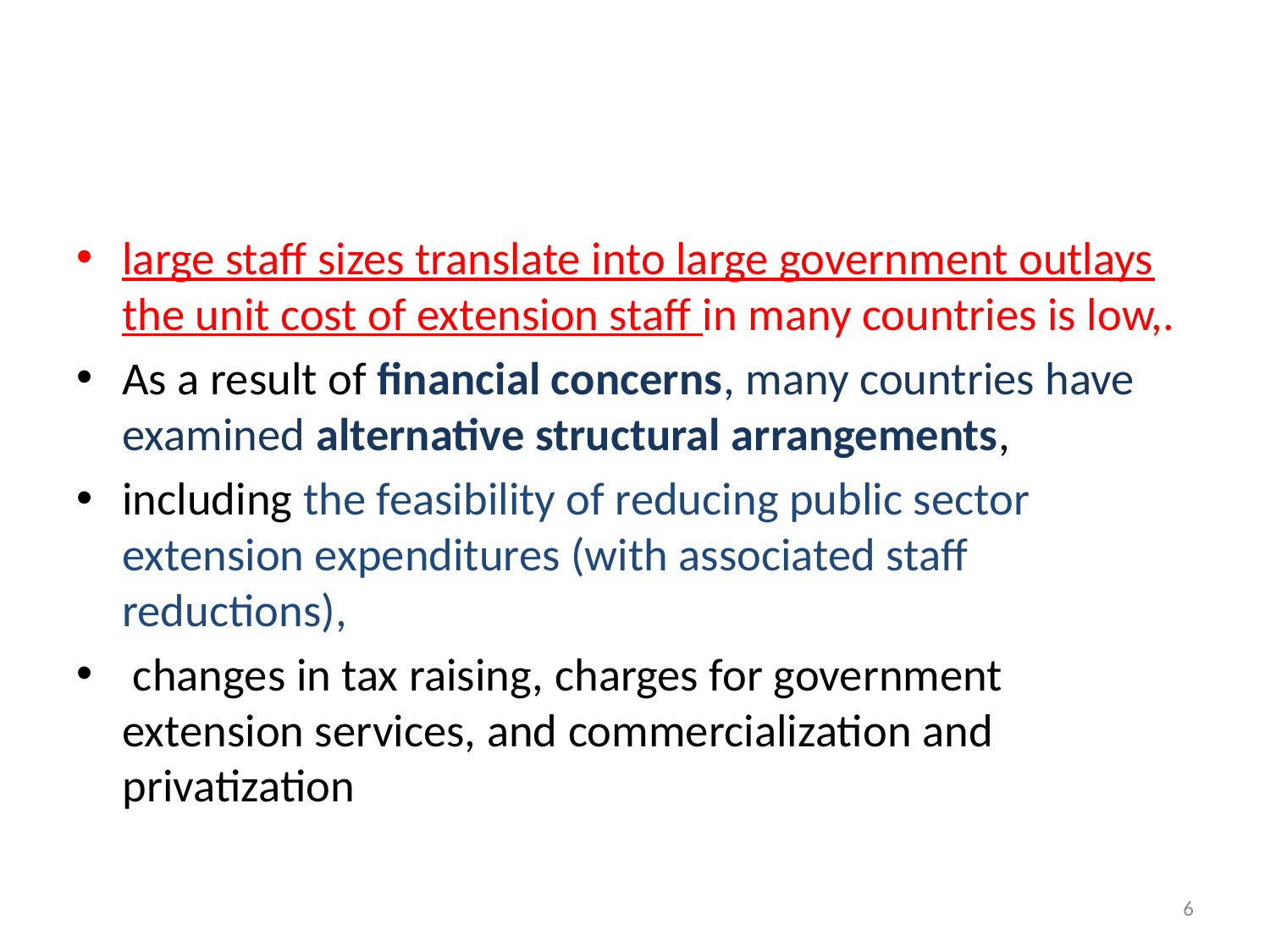

#
large staff sizes translate into large government outlays the unit cost of extension staff in many countries is low,.
As a result of financial concerns, many countries have examined alternative structural arrangements,
including the feasibility of reducing public sector extension expenditures (with associated staff reductions),
 changes in tax raising, charges for government extension services, and commercialization and privatization
6